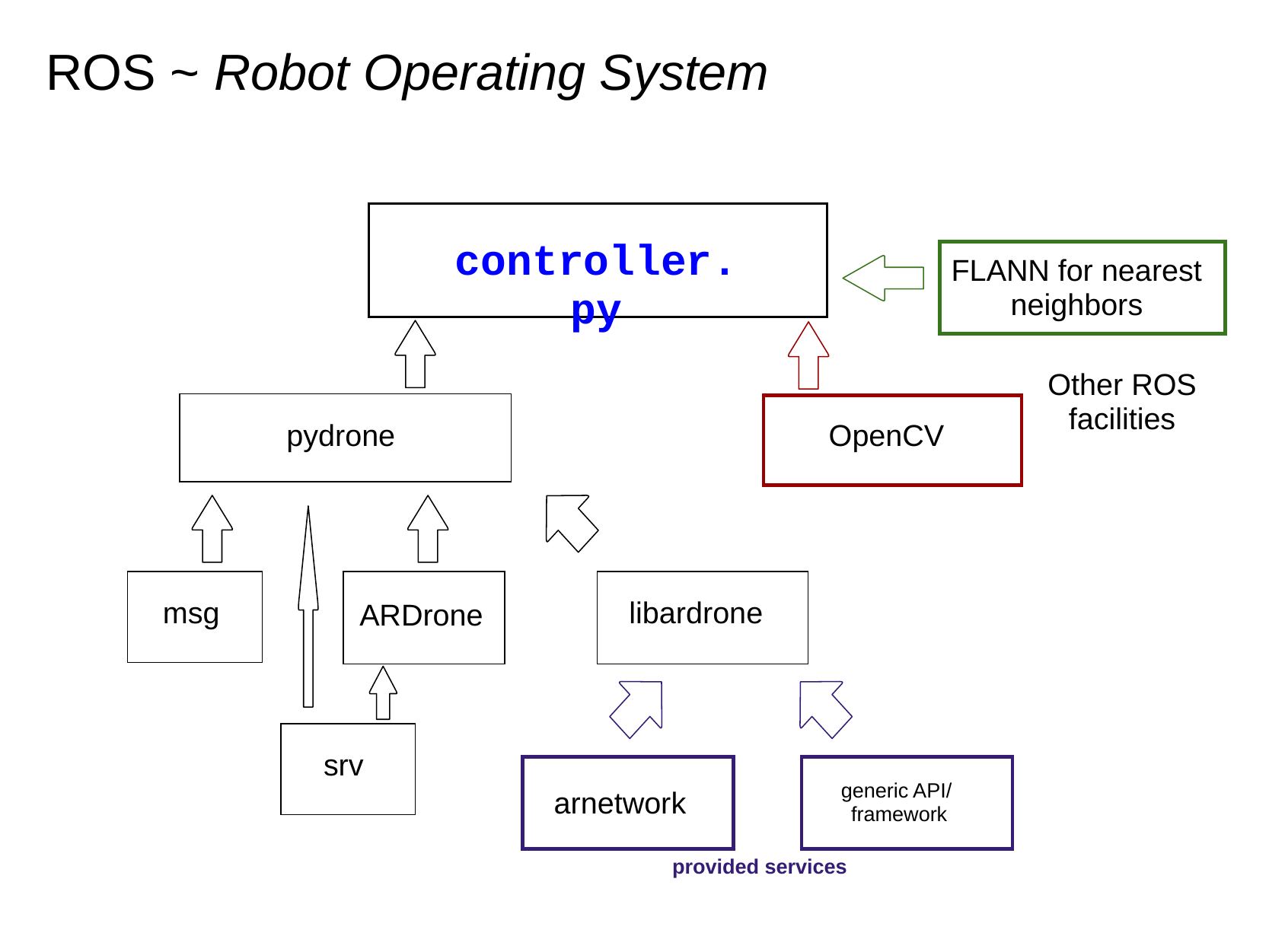

ROS ~ Robot Operating System

controller.py

FLANN for nearest neighbors

Other ROS facilities

pydrone
OpenCV

msg
libardrone
ARDrone

srv

generic API/
framework
arnetwork
provided services